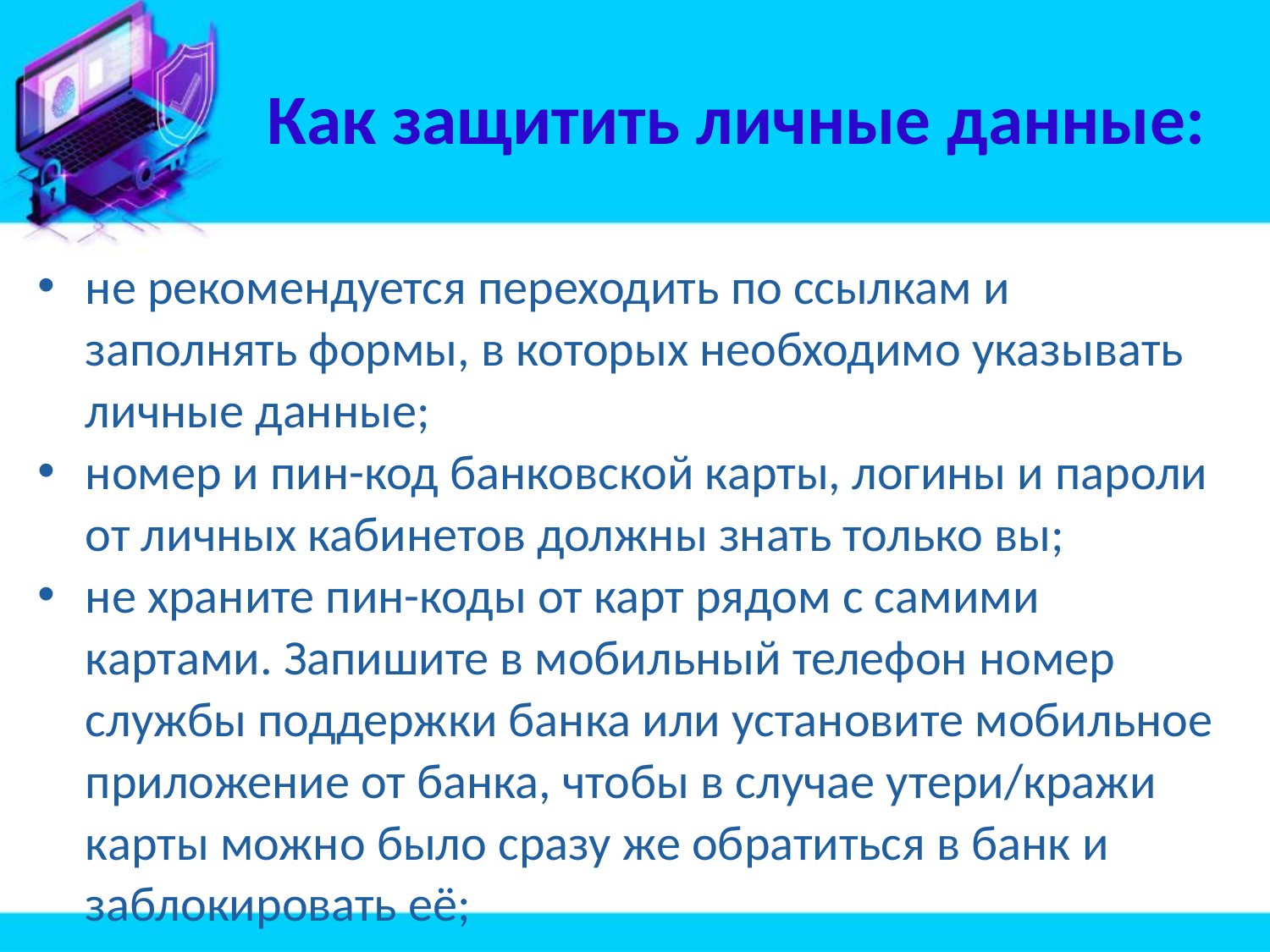

# Как защитить личные данные:
не рекомендуется переходить по ссылкам и заполнять формы, в которых необходимо указывать личные данные;
номер и пин-код банковской карты, логины и пароли от личных кабинетов должны знать только вы;
не храните пин-коды от карт рядом с самими картами. Запишите в мобильный телефон номер службы поддержки банка или установите мобильное приложение от банка, чтобы в случае утери/кражи карты можно было сразу же обратиться в банк и заблокировать её;